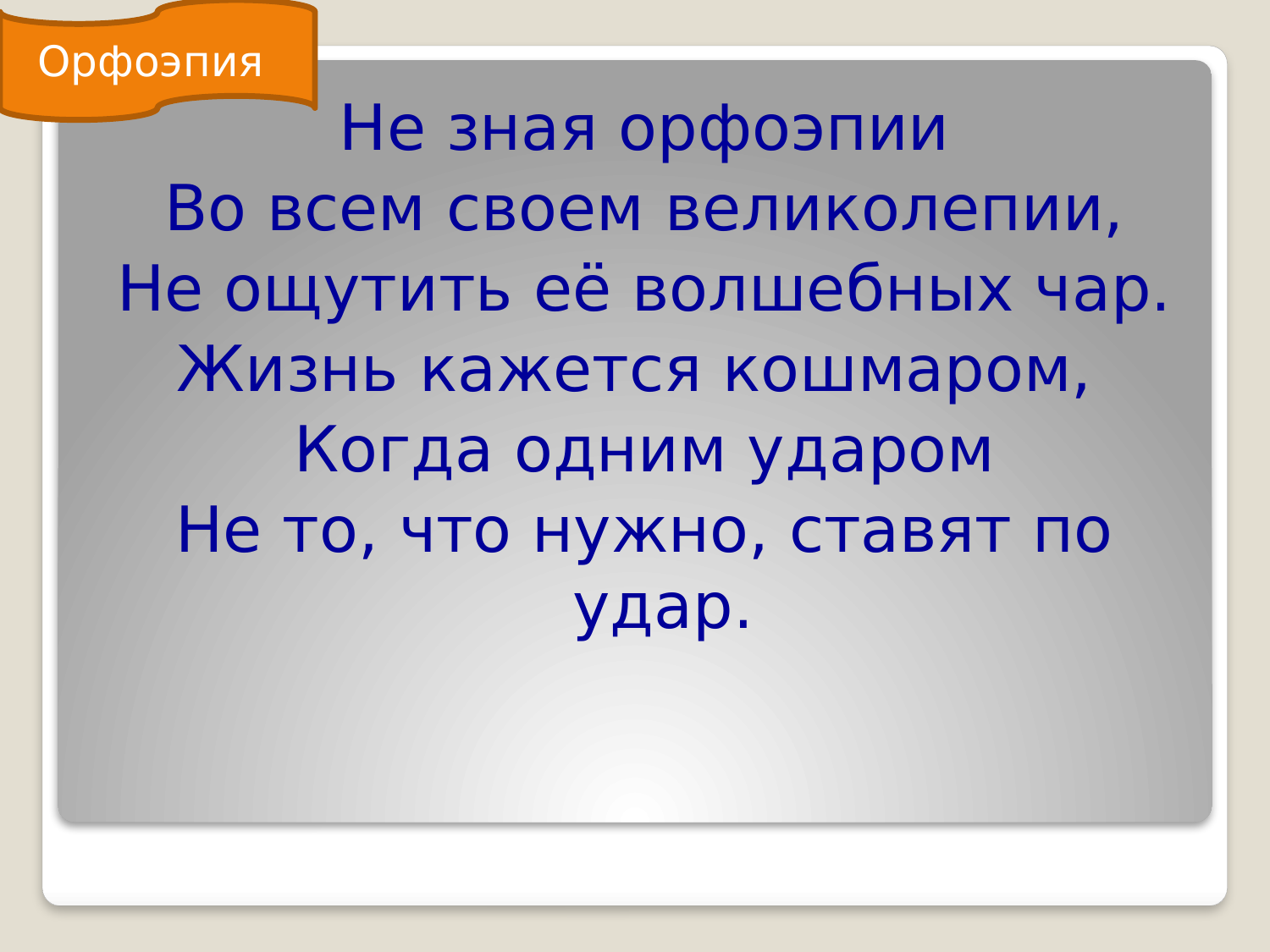

Орфоэпия
Не зная орфоэпии
Во всем своем великолепии,
Не ощутить её волшебных чар.
Жизнь кажется кошмаром,
Когда одним ударом
Не то, что нужно, ставят по удар.
#